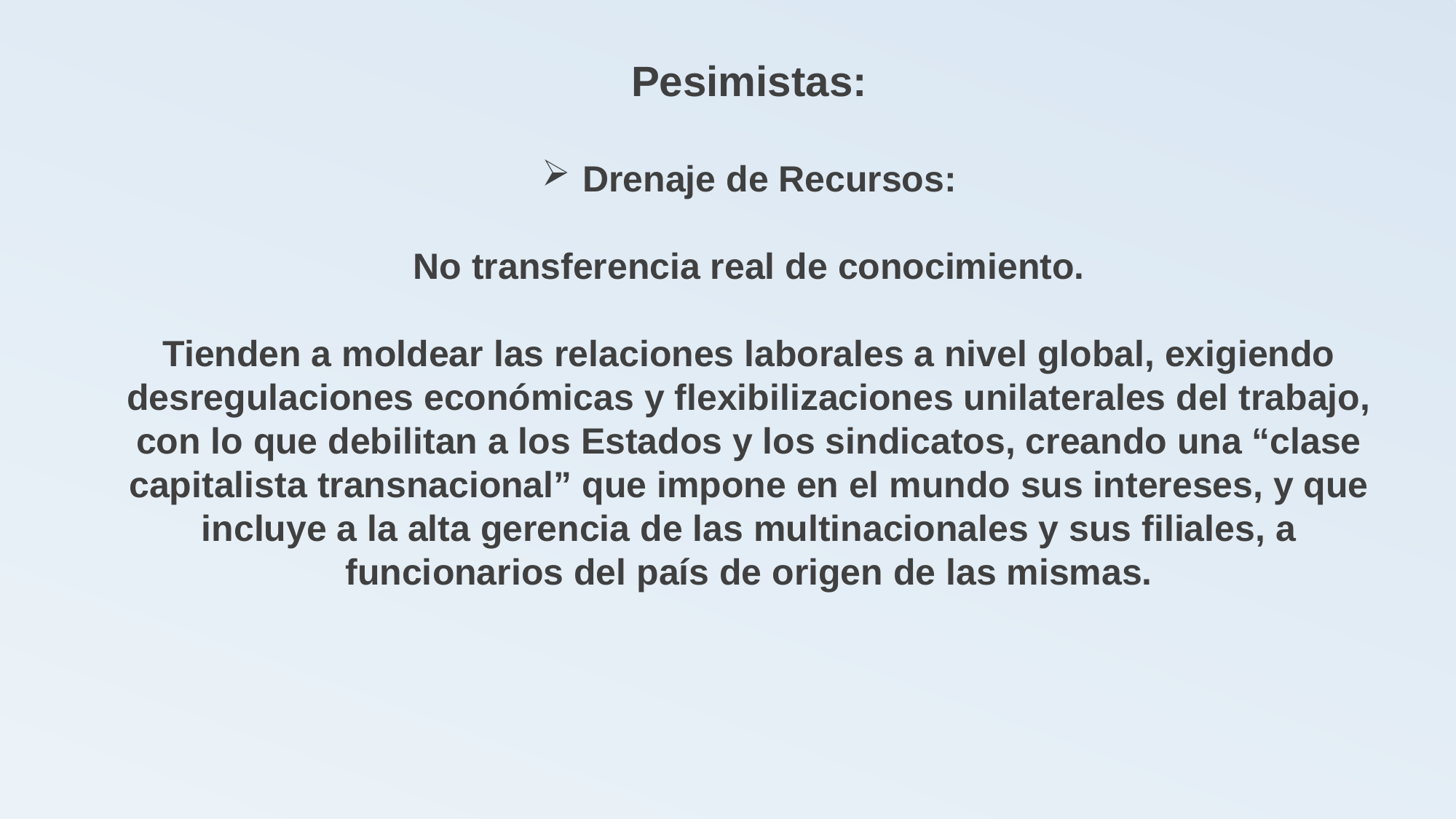

Pesimistas:

Drenaje de Recursos:

No transferencia real de conocimiento.

Tienden a moldear las relaciones laborales a nivel global, exigiendo desregulaciones económicas y flexibilizaciones unilaterales del trabajo, con lo que debilitan a los Estados y los sindicatos, creando una “clase capitalista transnacional” que impone en el mundo sus intereses, y que incluye a la alta gerencia de las multinacionales y sus filiales, a funcionarios del país de origen de las mismas.